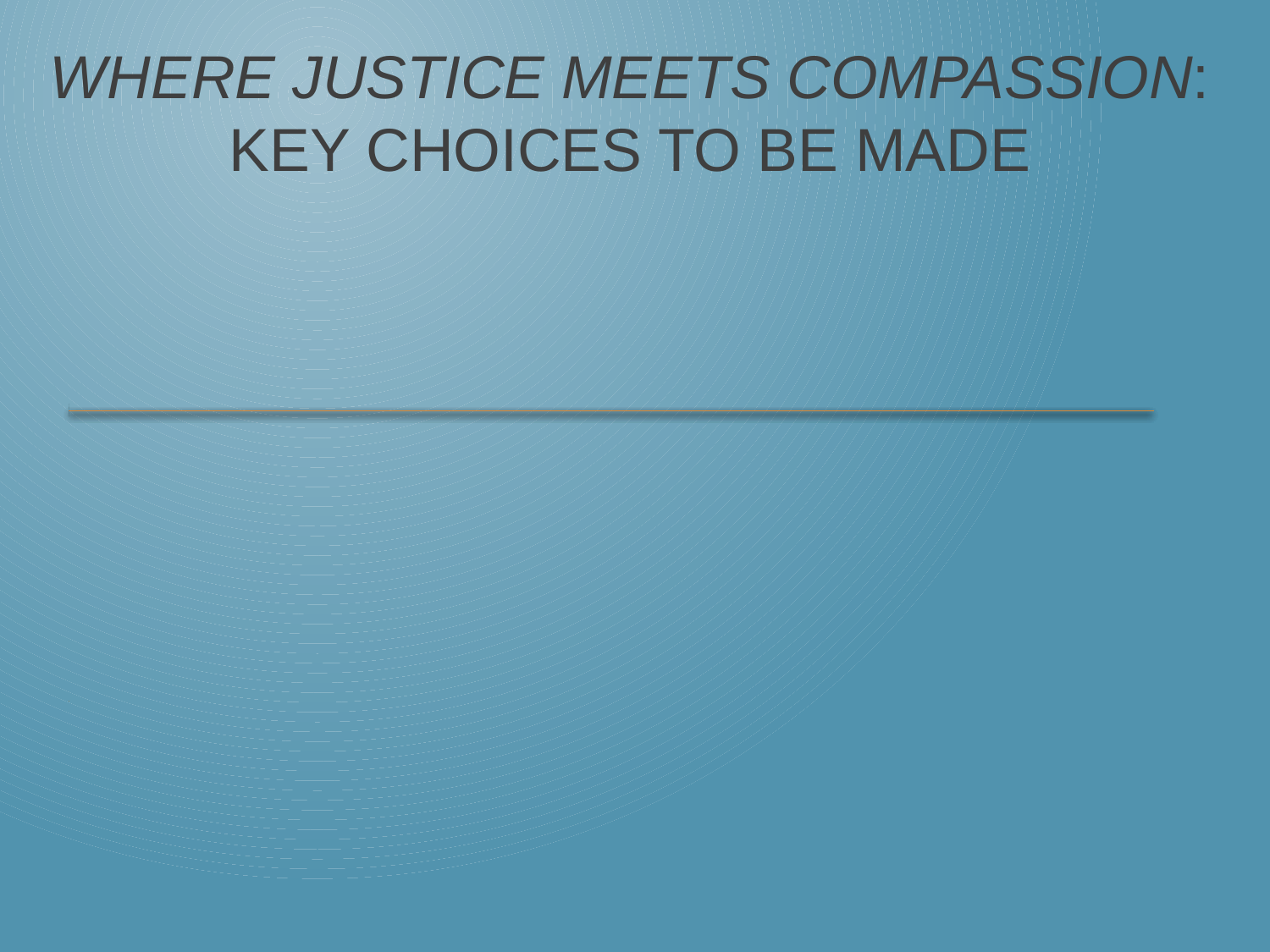

# Where Justice Meets Compassion: Key Choices to Be Made